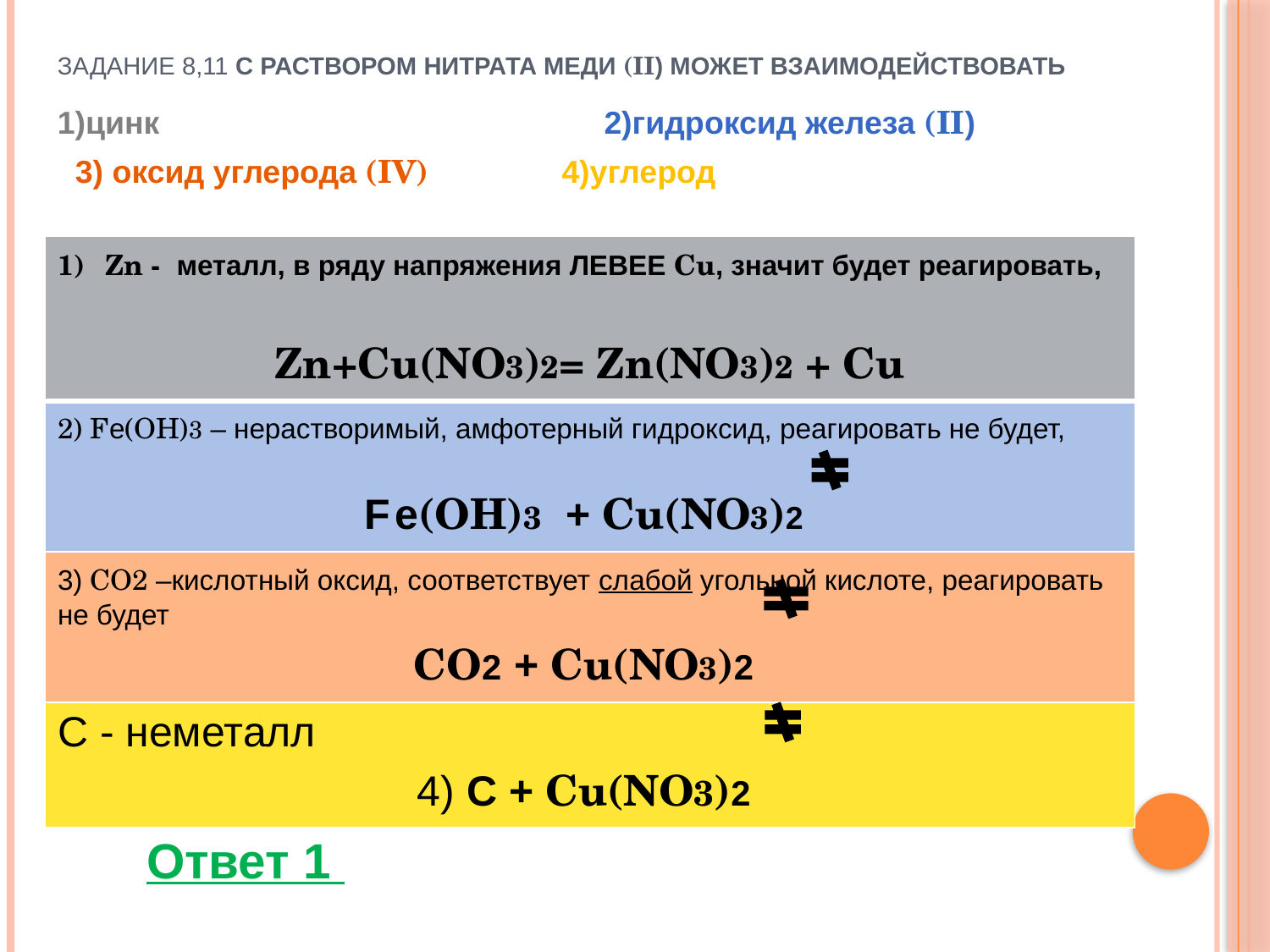

# Задание 8,11 С раствором нитрата меди (II) может взаимодействовать
1)цинк                                                  2)гидроксид железа (II)
  3) оксид углерода (IV)               4)углерод

| Zn - металл, в ряду напряжения ЛЕВЕЕ Cu, значит будет реагировать, Zn+Cu(NO3)2= Zn(NO3)2 + Cu |
| --- |
| 2) Fе(OH)3 – нерастворимый, амфотерный гидроксид, реагировать не будет, Fе(OH)3 + Cu(NO3)2 |
| 3) CO2 –кислотный оксид, соответствует слабой угольной кислоте, реагировать не будет CO2 + Cu(NO3)2 |
| С - неметалл 4) С + Cu(NO3)2 |

Ответ 1